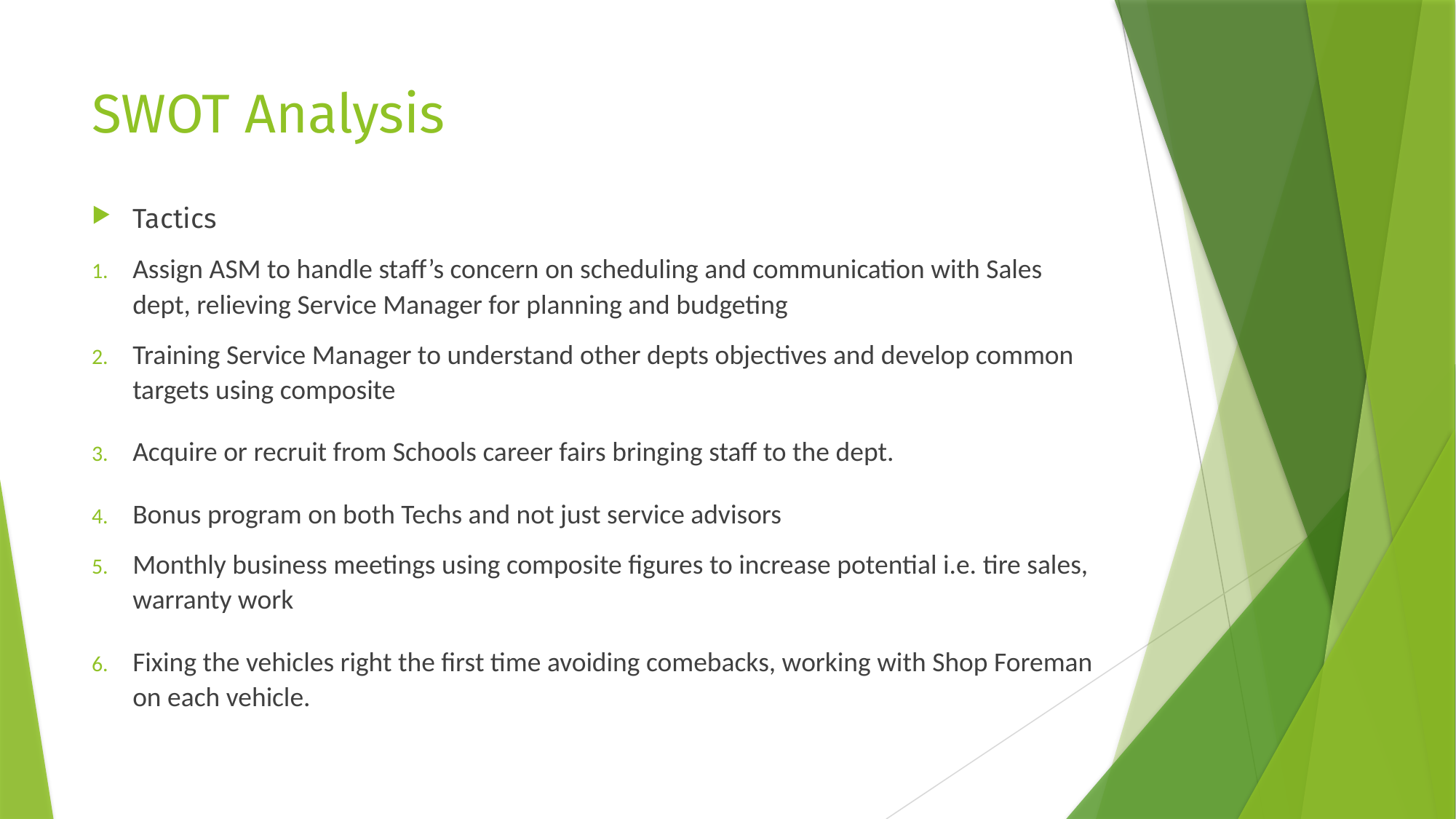

# SWOT Analysis
Tactics
Assign ASM to handle staff’s concern on scheduling and communication with Sales dept, relieving Service Manager for planning and budgeting
Training Service Manager to understand other depts objectives and develop common targets using composite
Acquire or recruit from Schools career fairs bringing staff to the dept.
Bonus program on both Techs and not just service advisors
Monthly business meetings using composite figures to increase potential i.e. tire sales, warranty work
Fixing the vehicles right the first time avoiding comebacks, working with Shop Foreman on each vehicle.